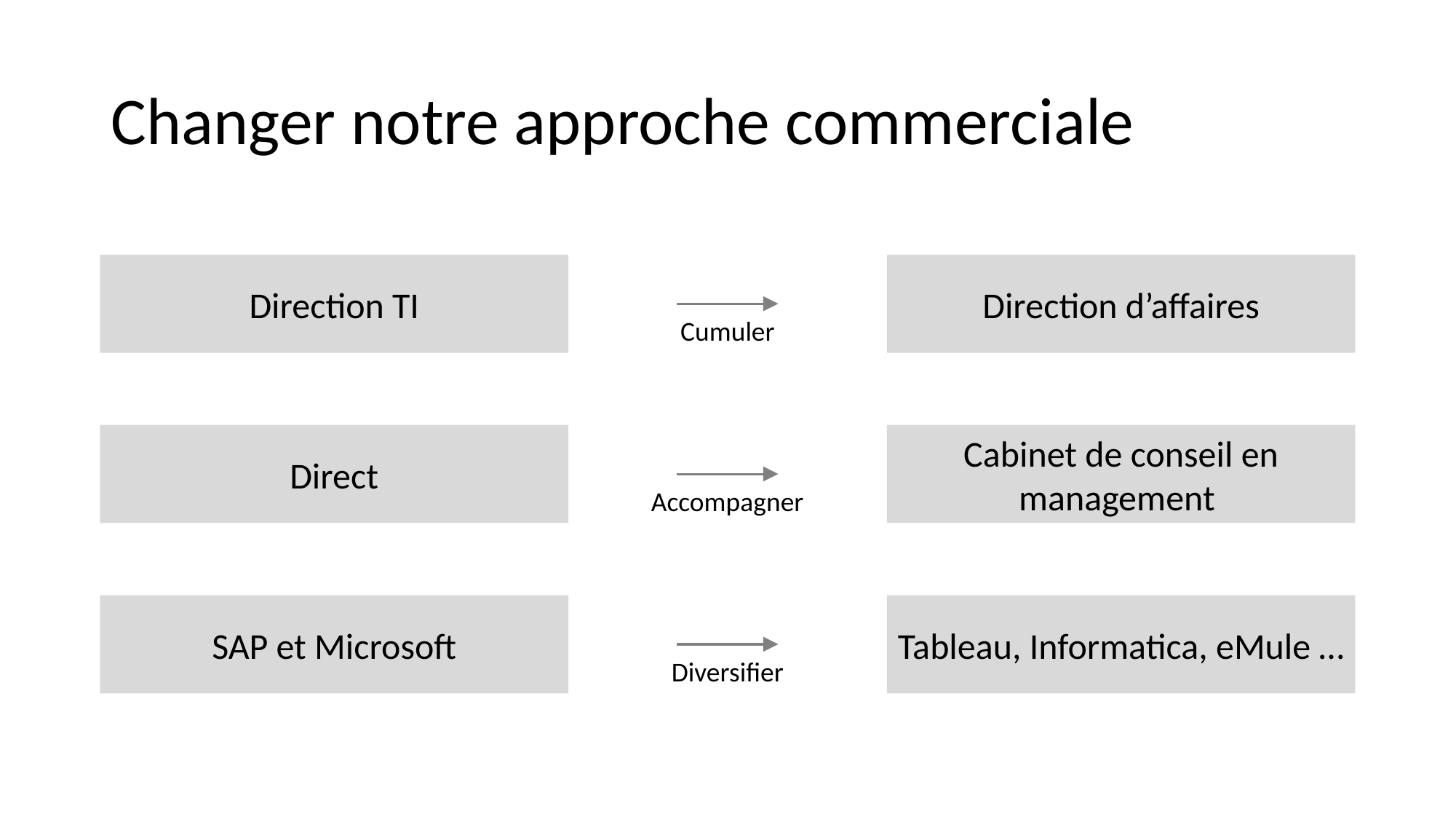

# Changer notre approche commerciale
Direction TI
Direction d’affaires
Cumuler
Direct
Cabinet de conseil en management
Accompagner
Tableau, Informatica, eMule …
SAP et Microsoft
Diversifier